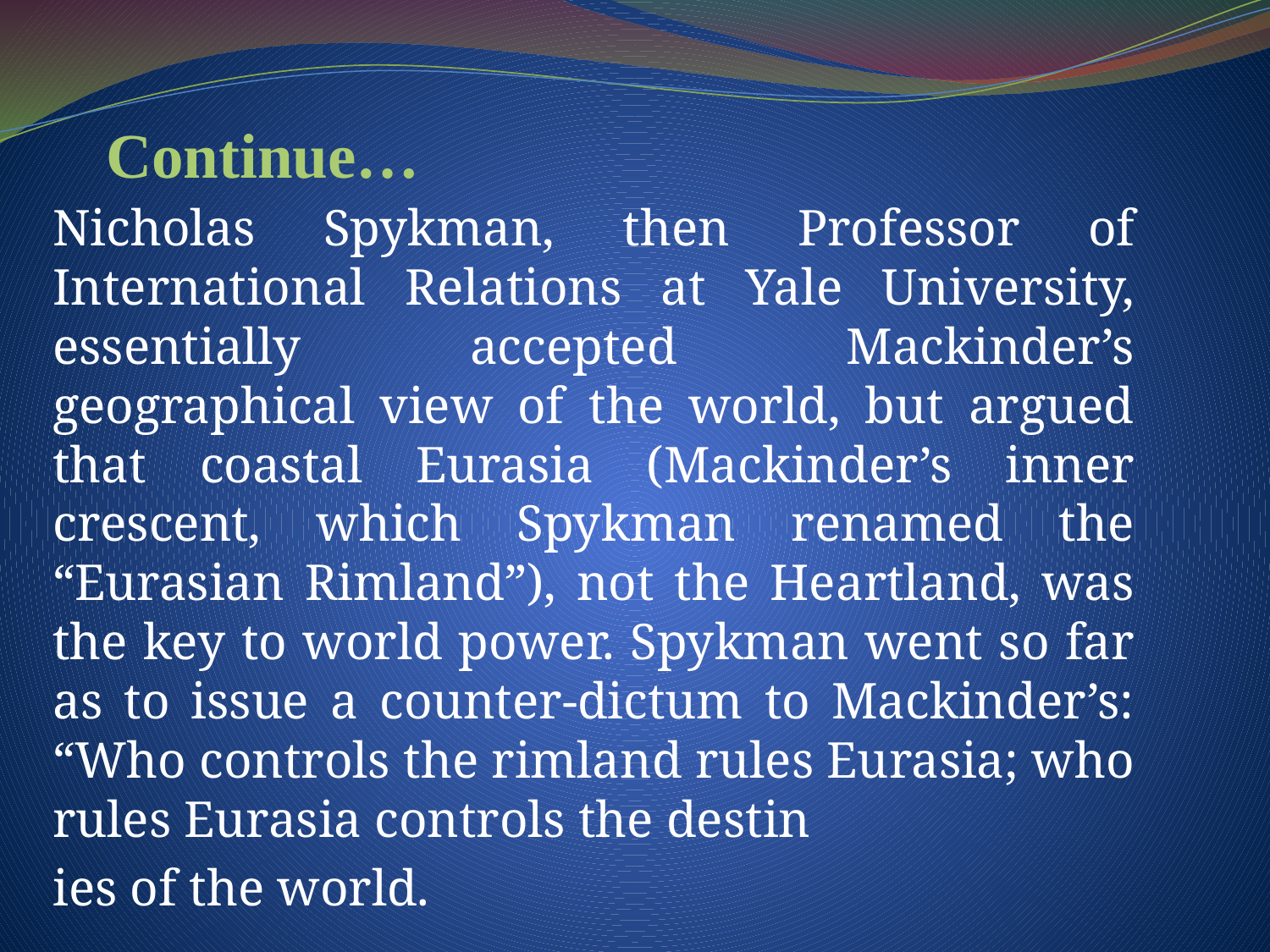

# Continue…
Nicholas Spykman, then Professor of International Relations at Yale University, essentially accepted Mackinder’s geographical view of the world, but argued that coastal Eurasia (Mackinder’s inner crescent, which Spykman renamed the “Eurasian Rimland”), not the Heartland, was the key to world power. Spykman went so far as to issue a counter-dictum to Mackinder’s: “Who controls the rimland rules Eurasia; who rules Eurasia controls the destin
ies of the world.